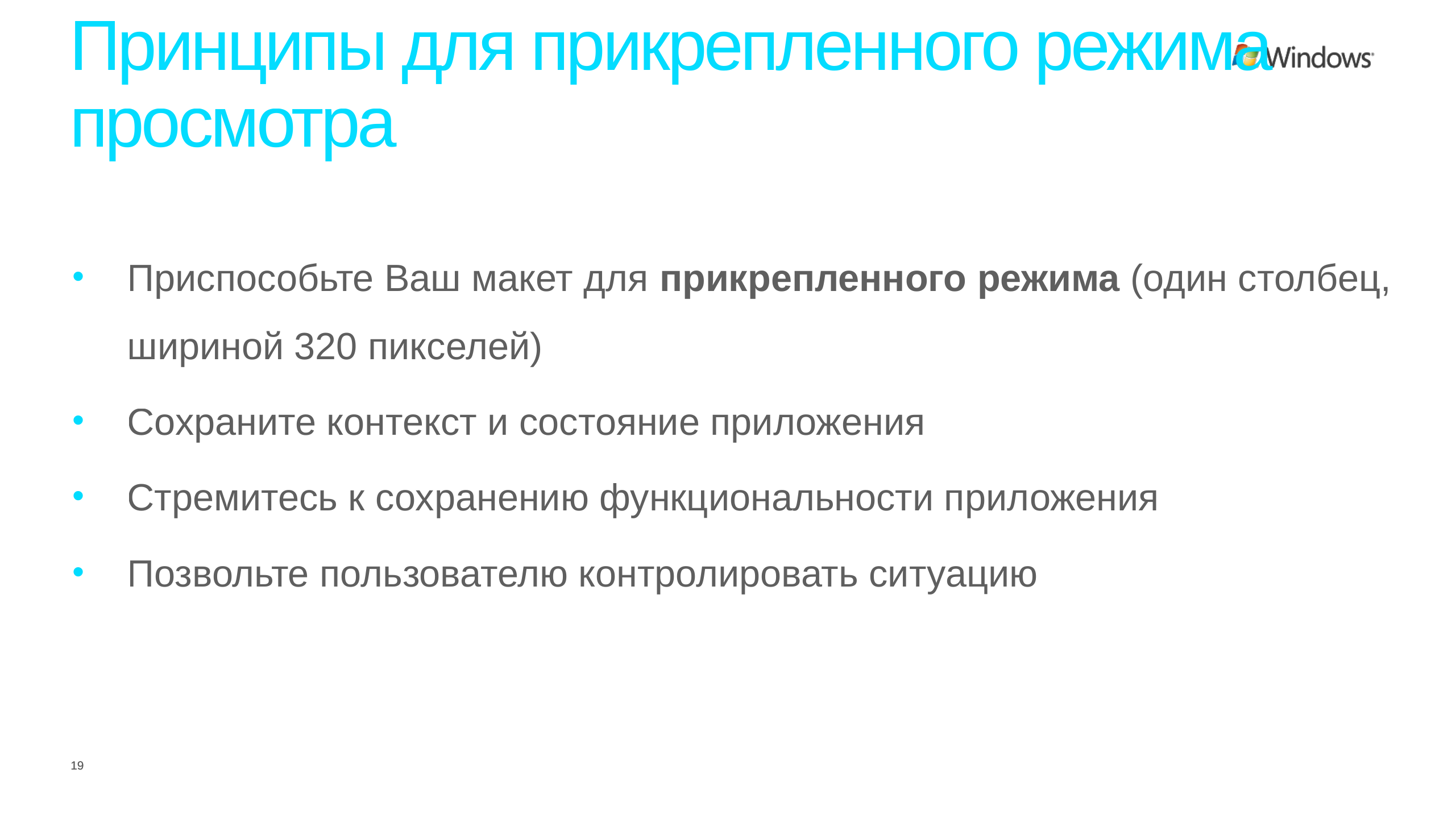

# Принципы для прикрепленного режима просмотра
Приспособьте Ваш макет для прикрепленного режима (один столбец, шириной 320 пикселей)
Сохраните контекст и состояние приложения
Стремитесь к сохранению функциональности приложения
Позвольте пользователю контролировать ситуацию